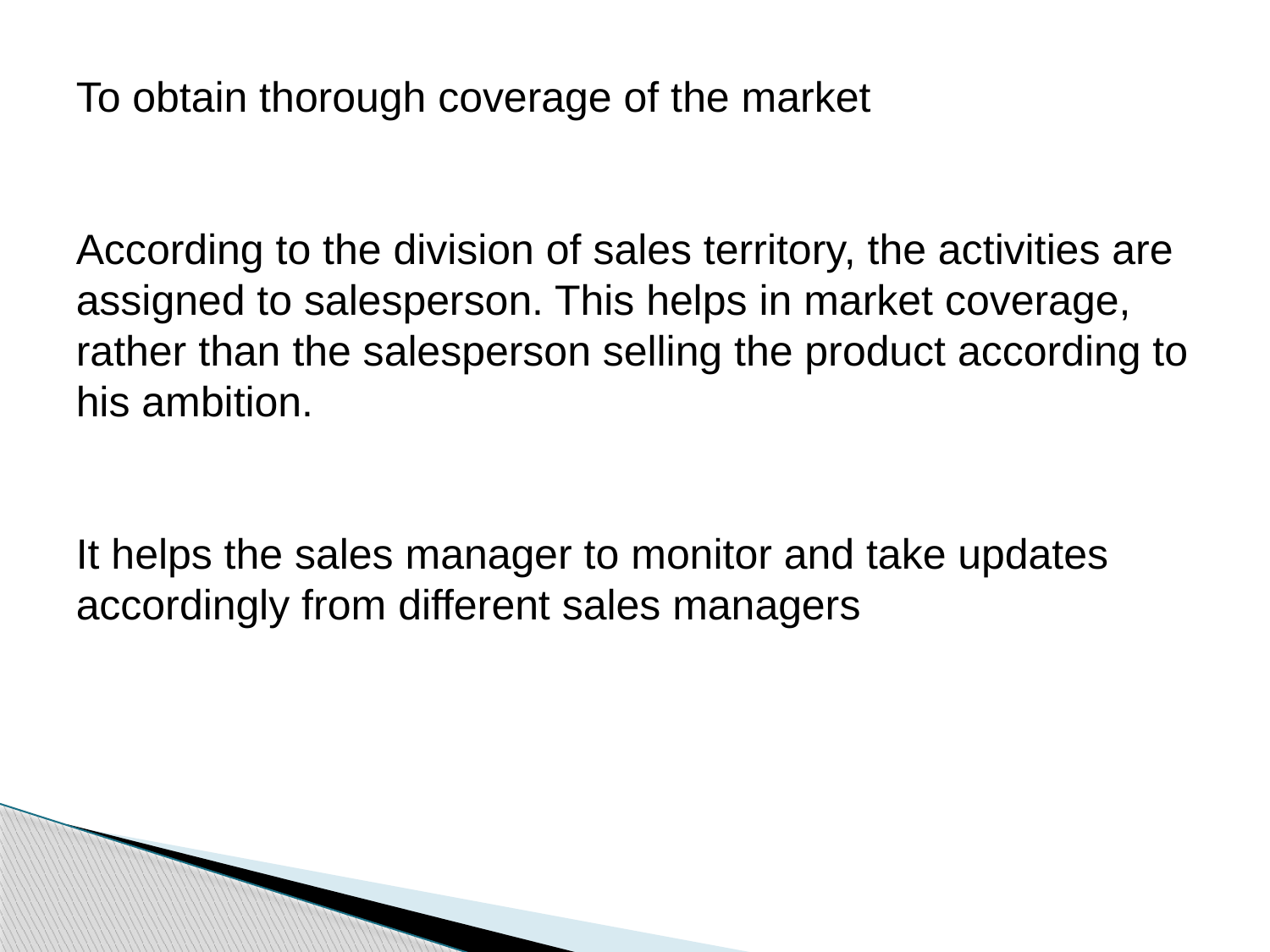

To obtain thorough coverage of the market

According to the division of sales territory, the activities are assigned to salesperson. This helps in market coverage, rather than the salesperson selling the product according to his ambition.

It helps the sales manager to monitor and take updates accordingly from different sales managers